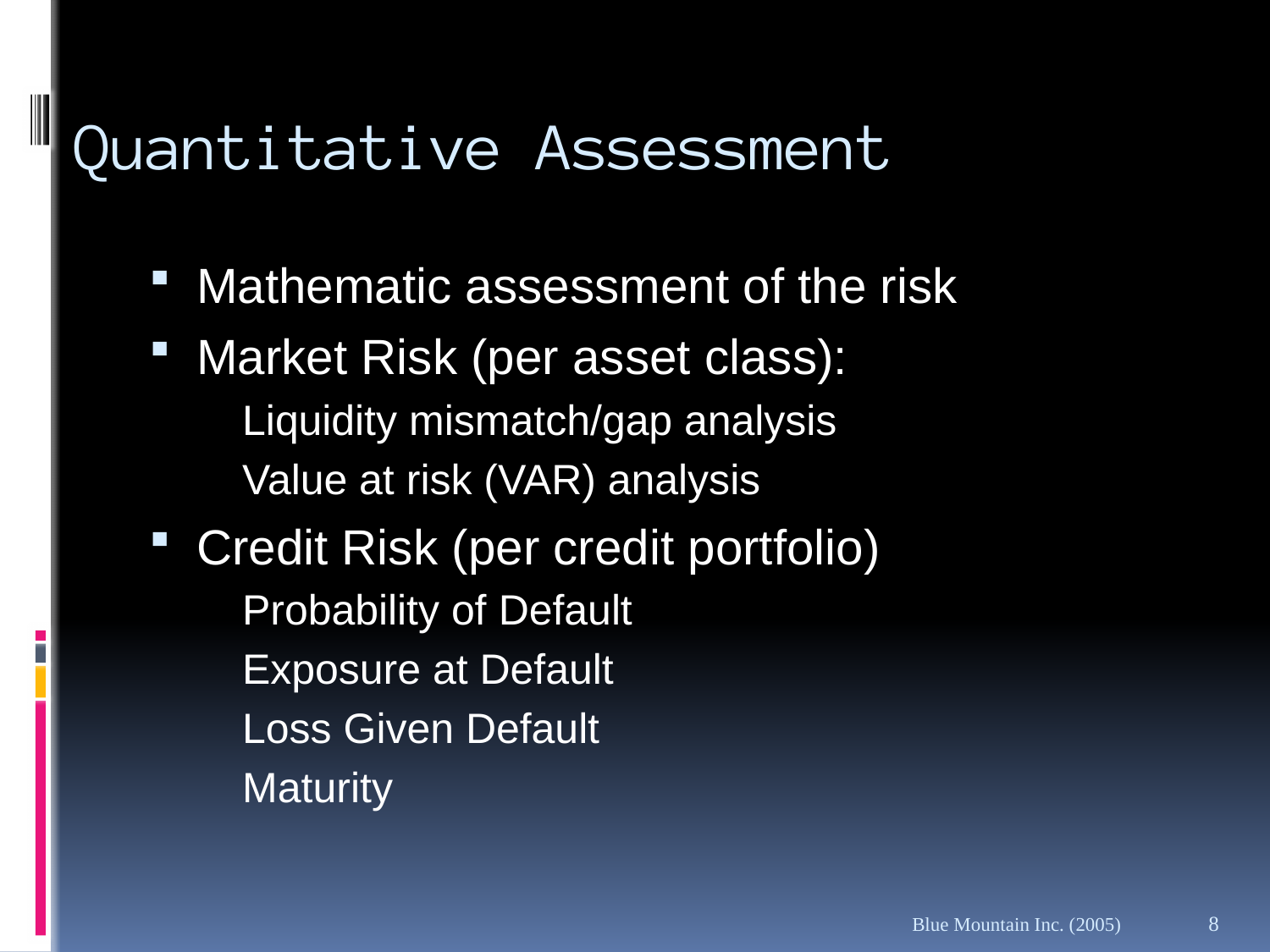

# Quantitative Assessment
Mathematic assessment of the risk
Market Risk (per asset class):
	Liquidity mismatch/gap analysis
	Value at risk (VAR) analysis
Credit Risk (per credit portfolio)
	Probability of Default
	Exposure at Default
	Loss Given Default
	Maturity
Blue Mountain Inc. (2005)
8